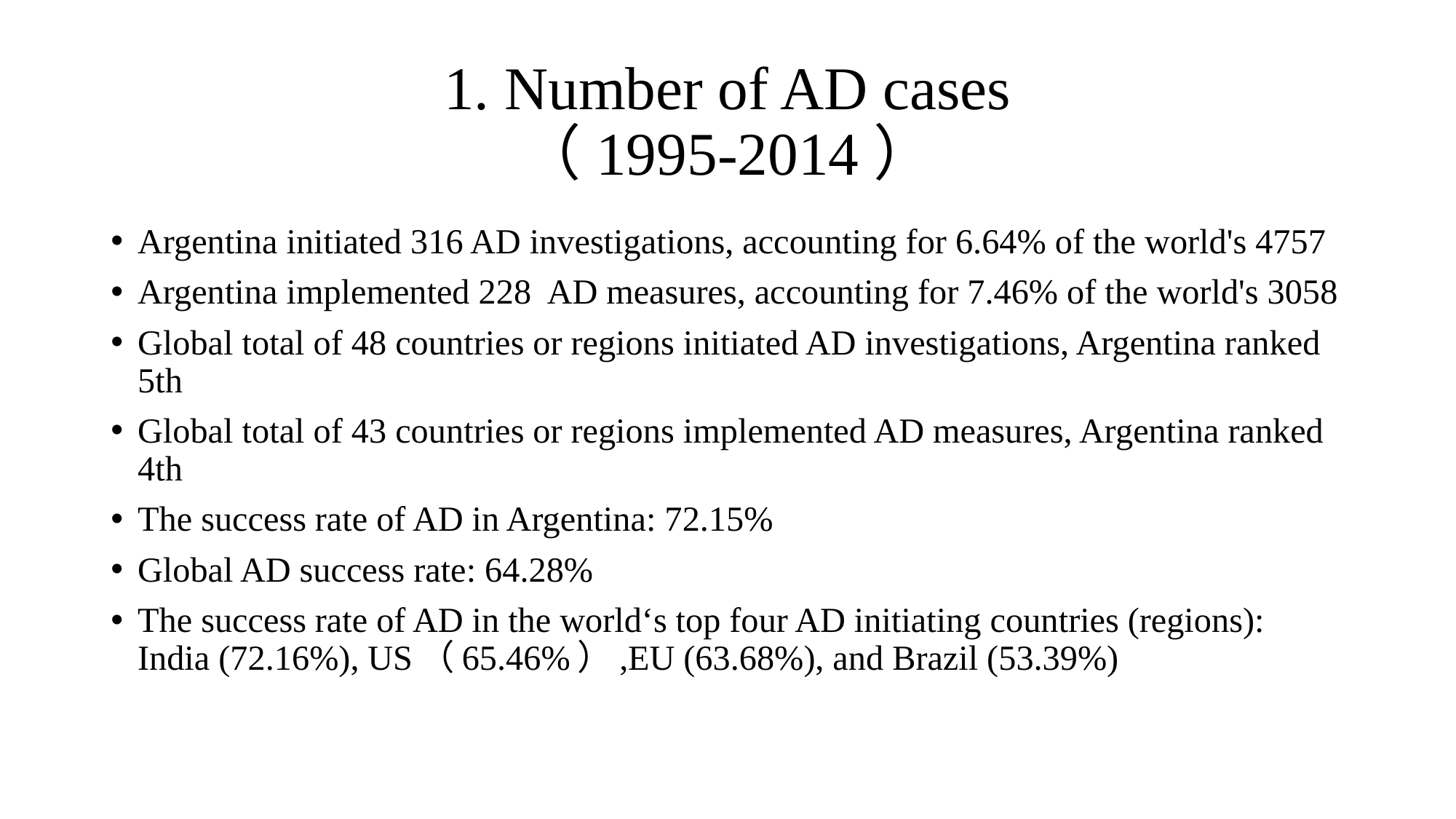

# 1. Number of AD cases （1995-2014）
Argentina initiated 316 AD investigations, accounting for 6.64% of the world's 4757
Argentina implemented 228  AD measures, accounting for 7.46% of the world's 3058
Global total of 48 countries or regions initiated AD investigations, Argentina ranked 5th
Global total of 43 countries or regions implemented AD measures, Argentina ranked 4th
The success rate of AD in Argentina: 72.15%
Global AD success rate: 64.28%
The success rate of AD in the world‘s top four AD initiating countries (regions): India (72.16%), US（65.46%）,EU (63.68%), and Brazil (53.39%)